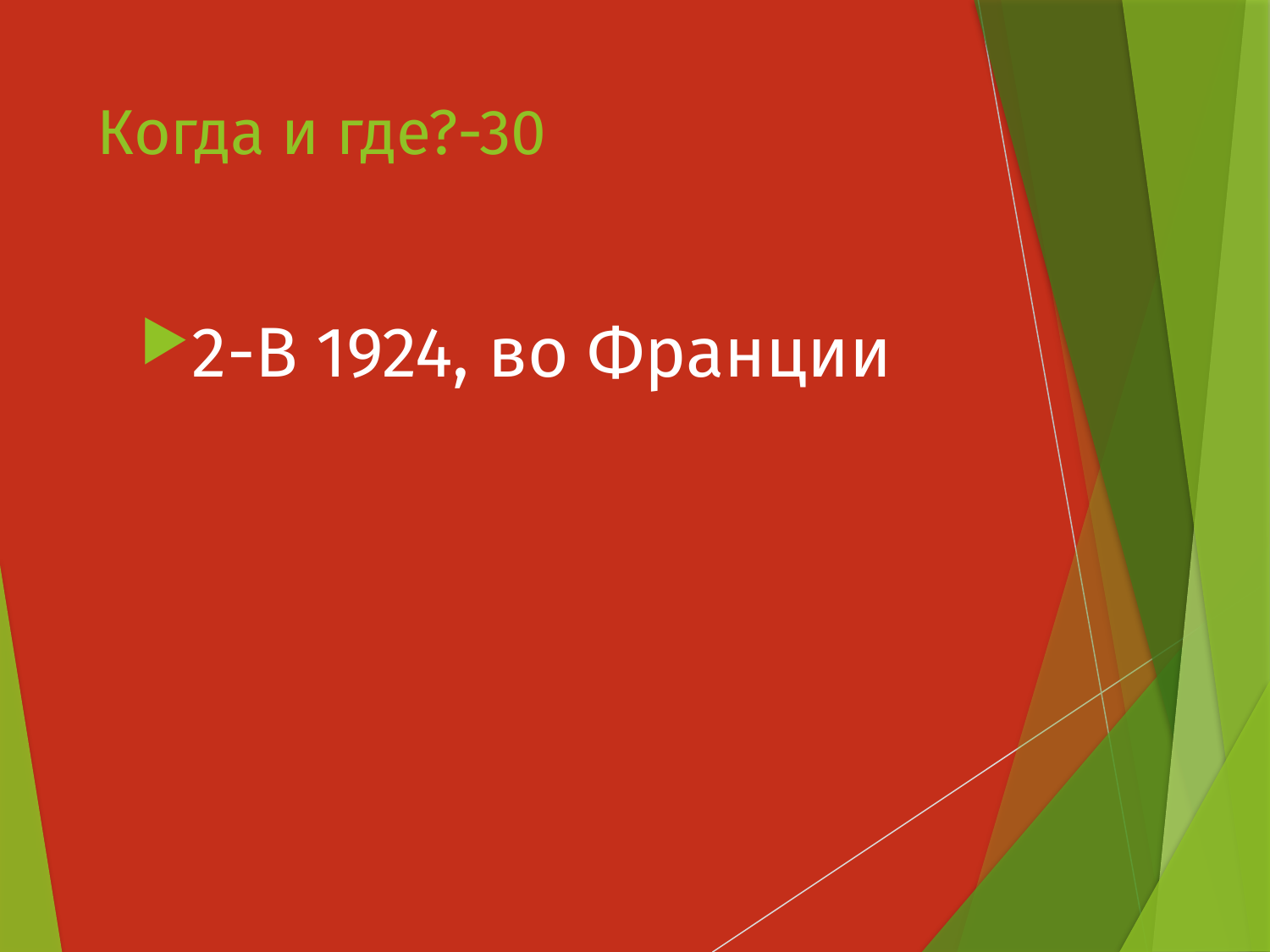

# Когда и где?-30
2-В 1924, во Франции